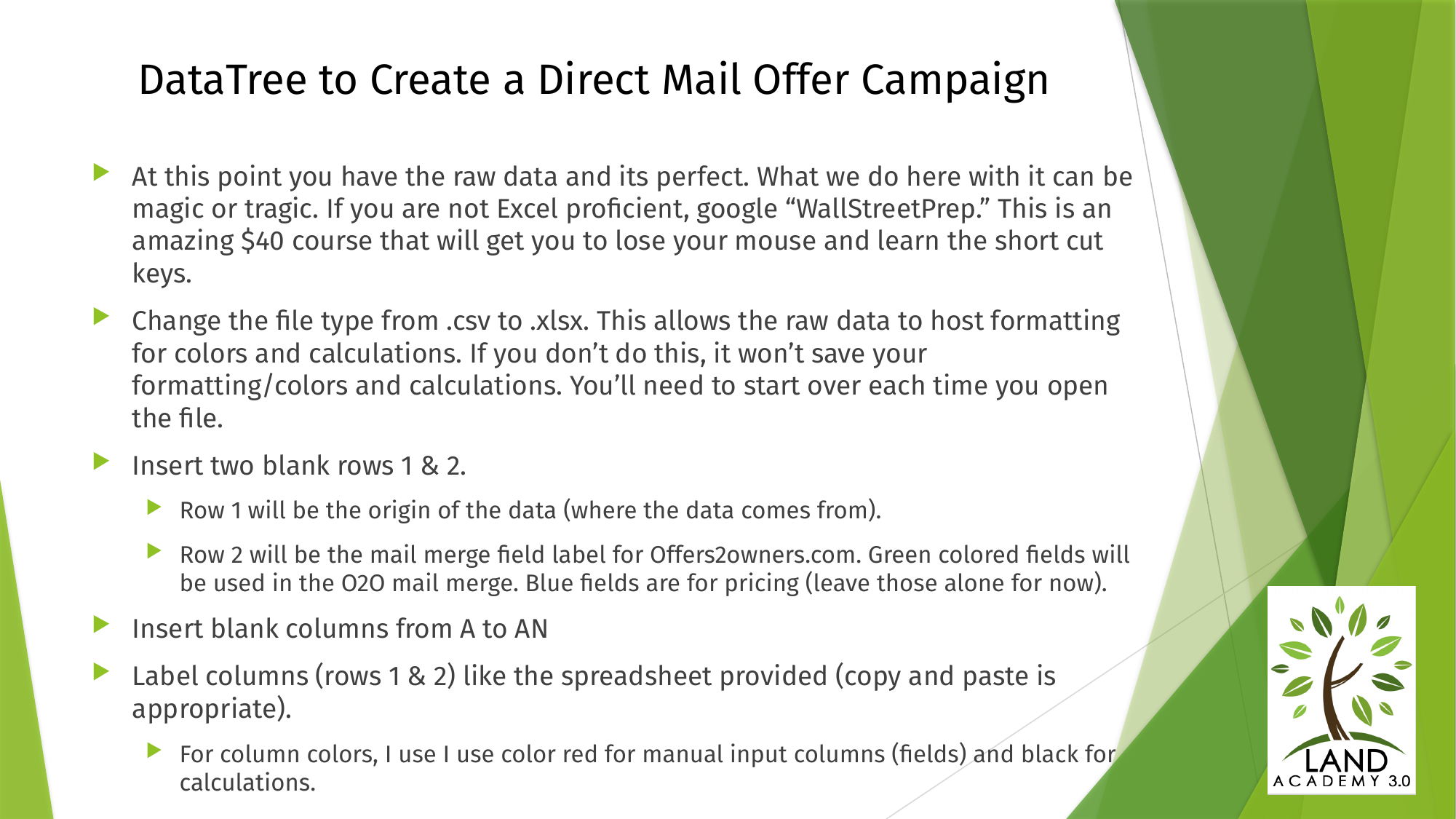

# DataTree to Create a Direct Mail Offer Campaign
At this point you have the raw data and its perfect. What we do here with it can be magic or tragic. If you are not Excel proficient, google “WallStreetPrep.” This is an amazing $40 course that will get you to lose your mouse and learn the short cut keys.
Change the file type from .csv to .xlsx. This allows the raw data to host formatting for colors and calculations. If you don’t do this, it won’t save your formatting/colors and calculations. You’ll need to start over each time you open the file.
Insert two blank rows 1 & 2.
Row 1 will be the origin of the data (where the data comes from).
Row 2 will be the mail merge field label for Offers2owners.com. Green colored fields will be used in the O2O mail merge. Blue fields are for pricing (leave those alone for now).
Insert blank columns from A to AN
Label columns (rows 1 & 2) like the spreadsheet provided (copy and paste is appropriate).
For column colors, I use I use color red for manual input columns (fields) and black for calculations.